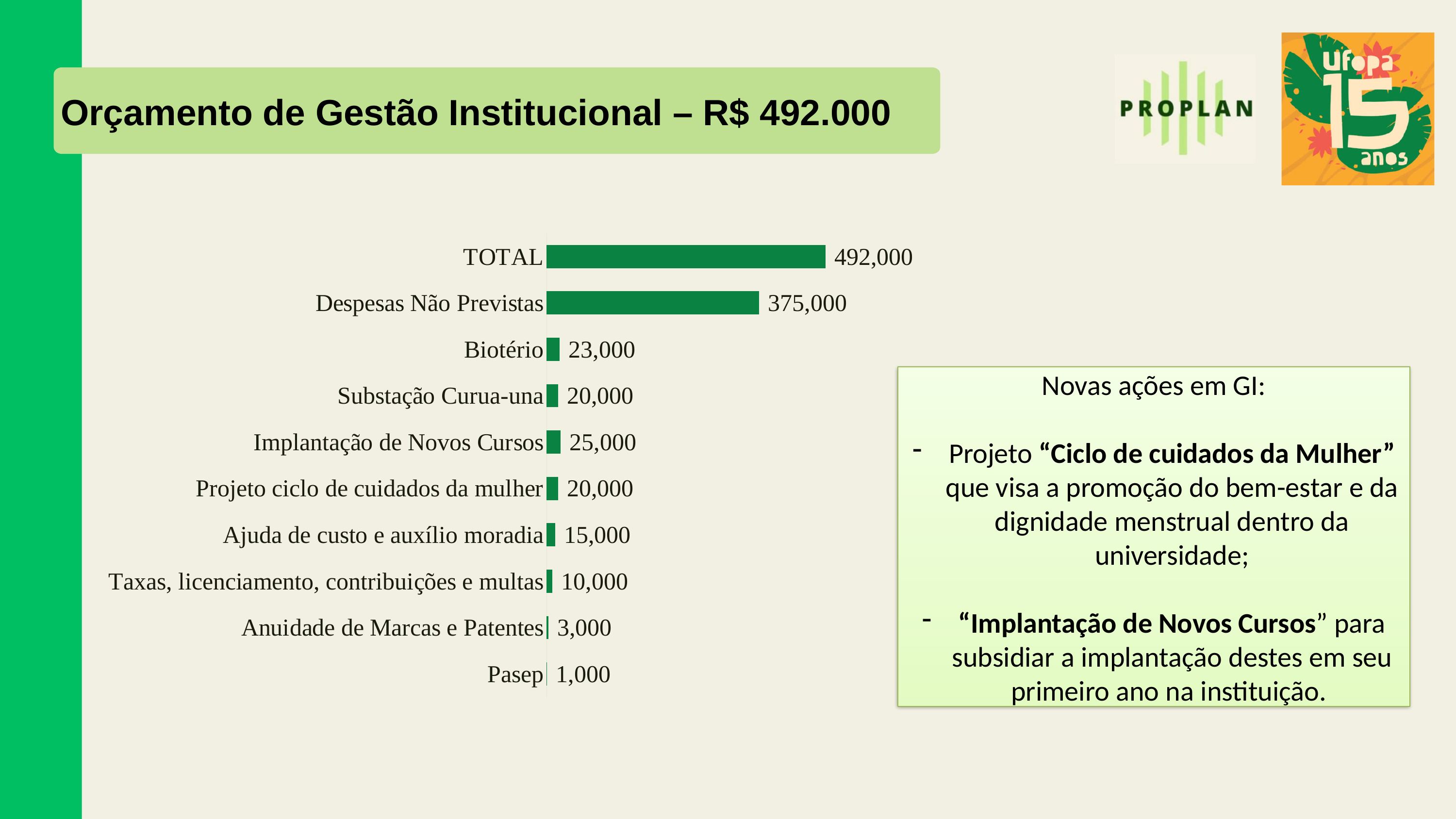

Orçamento de Gestão Institucional – R$ 492.000

### Chart

| Category | 2025 |
|---|---|
| Pasep | 1000.0 |
| Anuidade de Marcas e Patentes | 3000.0 |
| Taxas, licenciamento, contribuições e multas | 10000.0 |
| Ajuda de custo e auxílio moradia | 15000.0 |
| Projeto ciclo de cuidados da mulher | 20000.0 |
| Implantação de Novos Cursos | 25000.0 |
| Substação Curua-una | 20000.0 |
| Biotério | 23000.0 |
| Despesas Não Previstas | 375000.0 |
| TOTAL | 492000.0 |
Novas ações em GI:

Projeto “Ciclo de cuidados da Mulher” que visa a promoção do bem-estar e da dignidade menstrual dentro da universidade;

“Implantação de Novos Cursos” para subsidiar a implantação destes em seu primeiro ano na instituição.